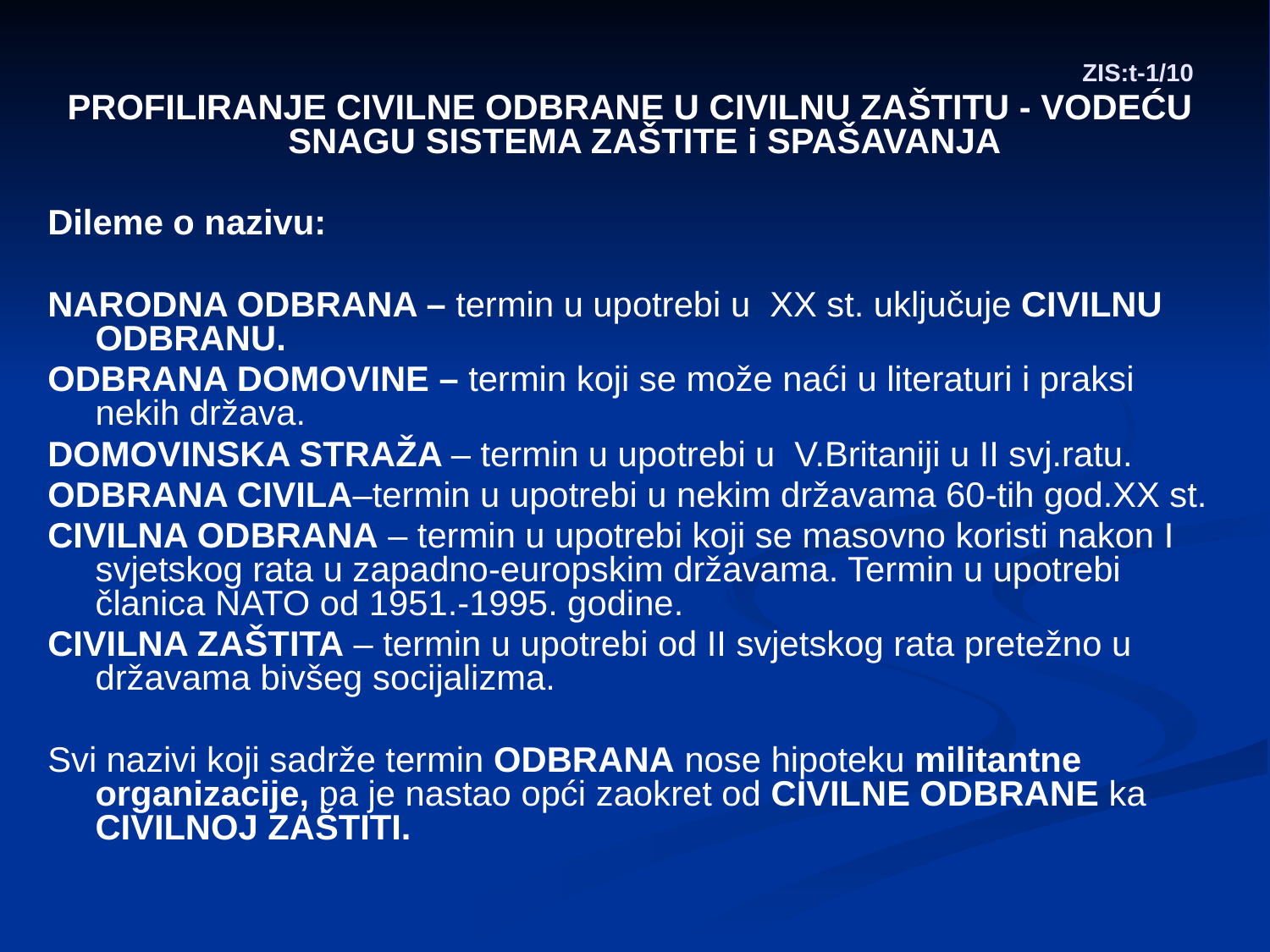

# ZIS:t-1/10
PROFILIRANJE CIVILNE ODBRANE U CIVILNU ZAŠTITU - VODEĆU SNAGU SISTEMA ZAŠTITE i SPAŠAVANJA

Dileme o nazivu:

NARODNA ODBRANA – termin u upotrebi u  XX st. uključuje CIVILNU ODBRANU.
ODBRANA DOMOVINE – termin koji se može naći u literaturi i praksi nekih država.
DOMOVINSKA STRAŽA – termin u upotrebi u  V.Britaniji u II svj.ratu.
ODBRANA CIVILA–termin u upotrebi u nekim državama 60-tih god.XX st.
CIVILNA ODBRANA – termin u upotrebi koji se masovno koristi nakon I  svjetskog rata u zapadno-europskim državama. Termin u upotrebi članica NATO od 1951.-1995. godine.
CIVILNA ZAŠTITA – termin u upotrebi od II svjetskog rata pretežno u državama bivšeg socijalizma.

Svi nazivi koji sadrže termin ODBRANA nose hipoteku militantne organizacije, pa je nastao opći zaokret od CIVILNE ODBRANE ka CIVILNOJ ZAŠTITI.